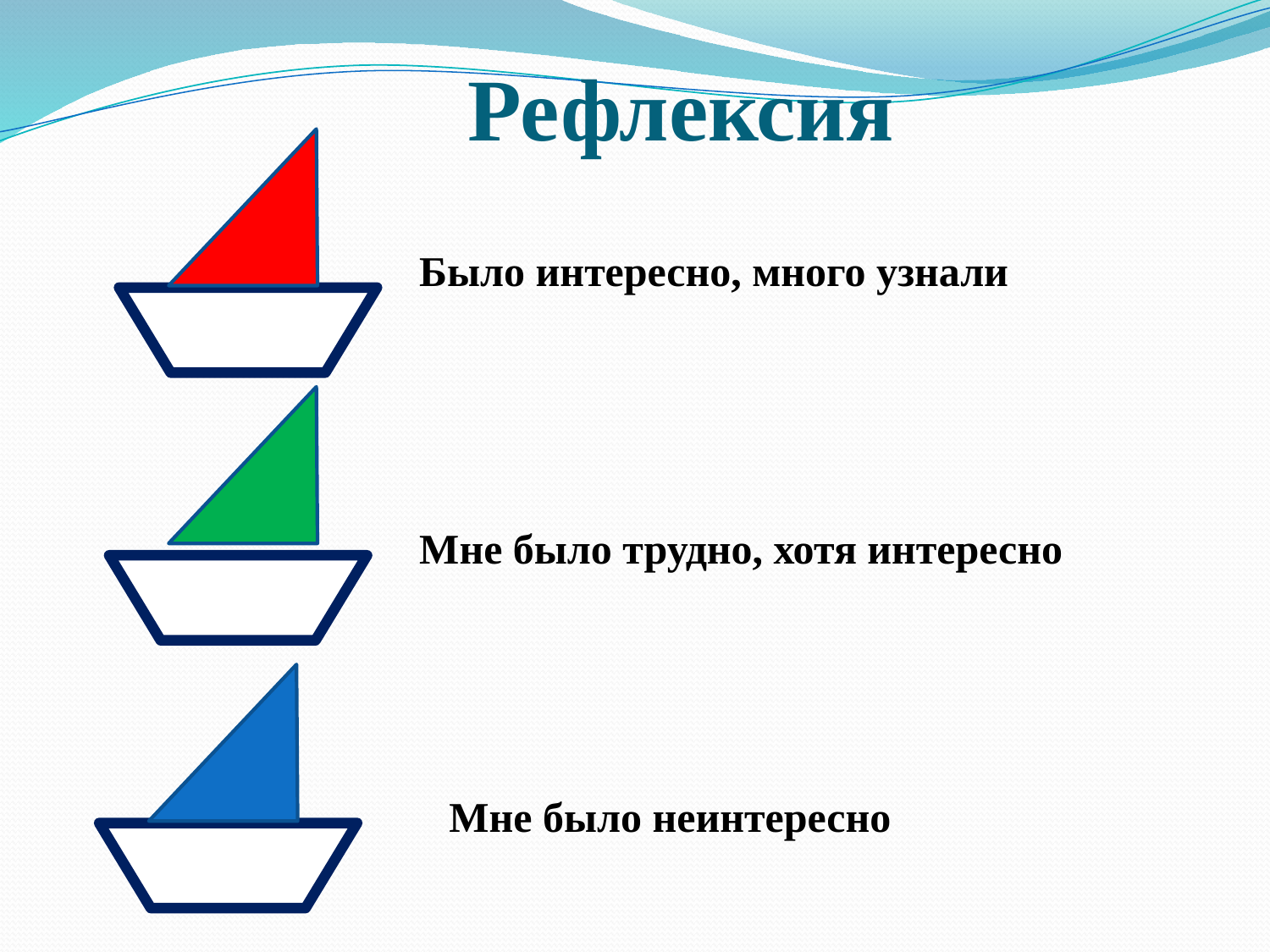

# Рефлексия

Было интересно, много узнали

Мне было трудно, хотя интересно

Мне было неинтересно